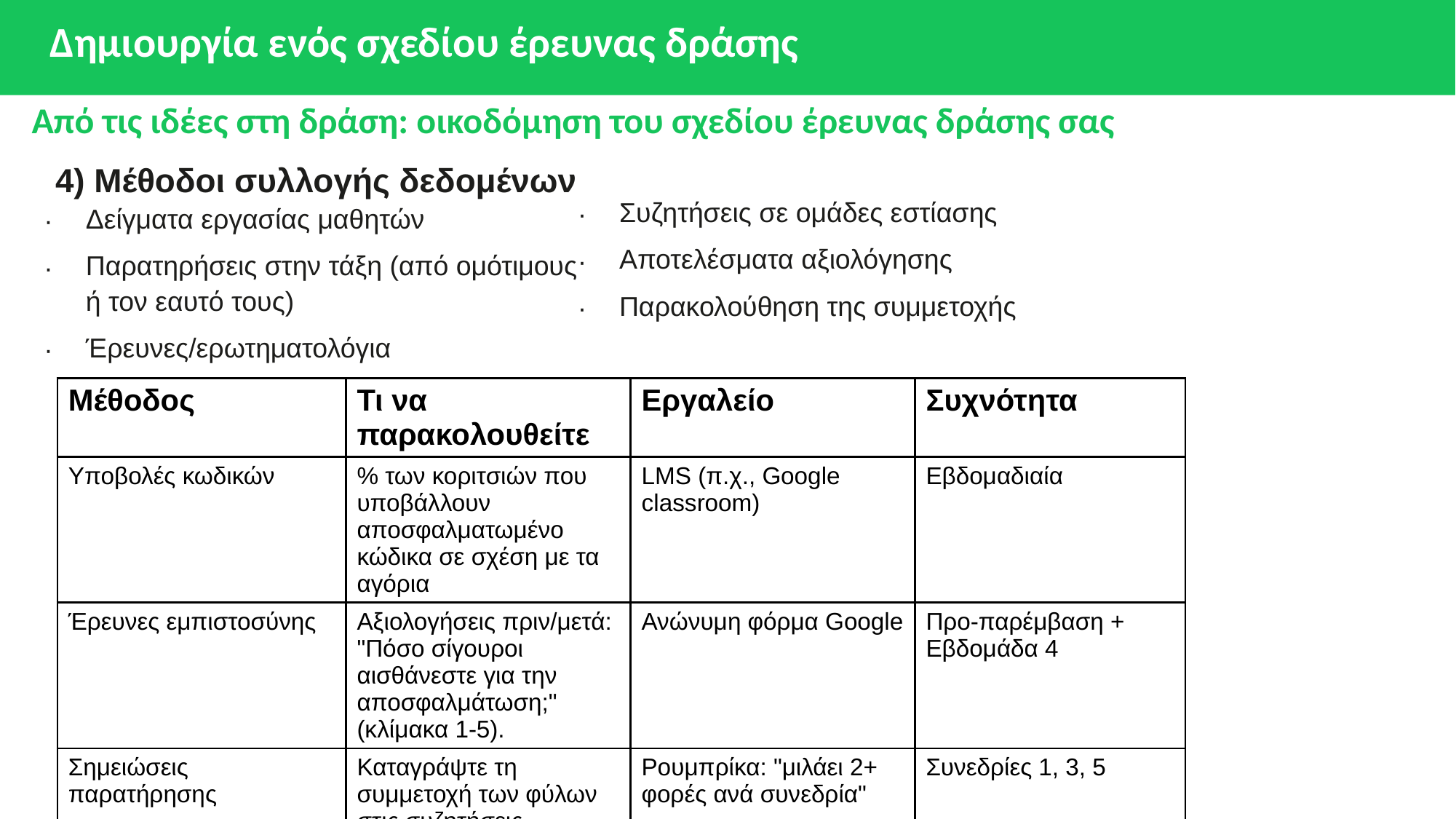

# Δημιουργία ενός σχεδίου έρευνας δράσης
Από τις ιδέες στη δράση: οικοδόμηση του σχεδίου έρευνας δράσης σας

Συζητήσεις σε ομάδες εστίασης
Αποτελέσματα αξιολόγησης
Παρακολούθηση της συμμετοχής

4) Μέθοδοι συλλογής δεδομένων
Δείγματα εργασίας μαθητών
Παρατηρήσεις στην τάξη (από ομότιμους ή τον εαυτό τους)
Έρευνες/ερωτηματολόγια

| Μέθοδος | Τι να παρακολουθείτε | Εργαλείο | Συχνότητα |
| --- | --- | --- | --- |
| Υποβολές κωδικών | % των κοριτσιών που υποβάλλουν αποσφαλματωμένο κώδικα σε σχέση με τα αγόρια | LMS (π.χ., Google classroom) | Εβδομαδιαία |
| Έρευνες εμπιστοσύνης | Αξιολογήσεις πριν/μετά: "Πόσο σίγουροι αισθάνεστε για την αποσφαλμάτωση;" (κλίμακα 1-5). | Ανώνυμη φόρμα Google | Προ-παρέμβαση + Εβδομάδα 4 |
| Σημειώσεις παρατήρησης | Καταγράψτε τη συμμετοχή των φύλων στις συζητήσεις ζεύγους. | Ρουμπρίκα: "μιλάει 2+ φορές ανά συνεδρία" | Συνεδρίες 1, 3, 5 |